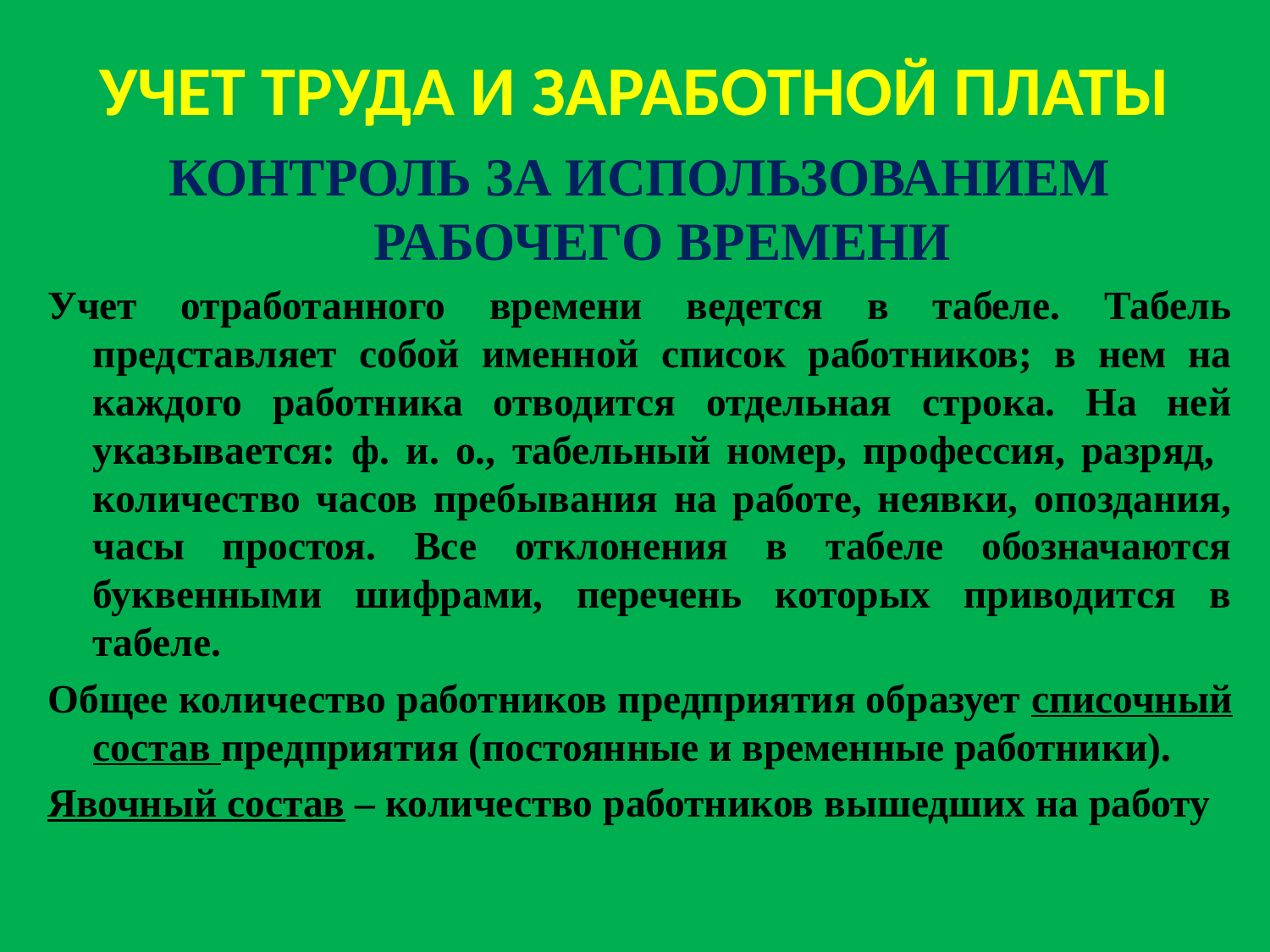

# УЧЕТ ТРУДА И ЗАРАБОТНОЙ ПЛАТЫ
КОНТРОЛЬ ЗА ИСПОЛЬЗОВАНИЕМ РАБОЧЕГО ВРЕМЕНИ
Учет отработанного времени ведется в табеле. Табель представляет собой именной список работников; в нем на каждого работника отводится отдельная строка. На ней указывается: ф. и. о., табельный номер, профессия, разряд,  количество часов пребывания на работе, неявки, опоздания, часы простоя. Все отклонения в табеле обозначаются буквенными шифрами, перечень которых приводится в табеле.
Общее количество работников предприятия образует списочный состав предприятия (постоянные и временные работники).
Явочный состав – количество работников вышедших на работу